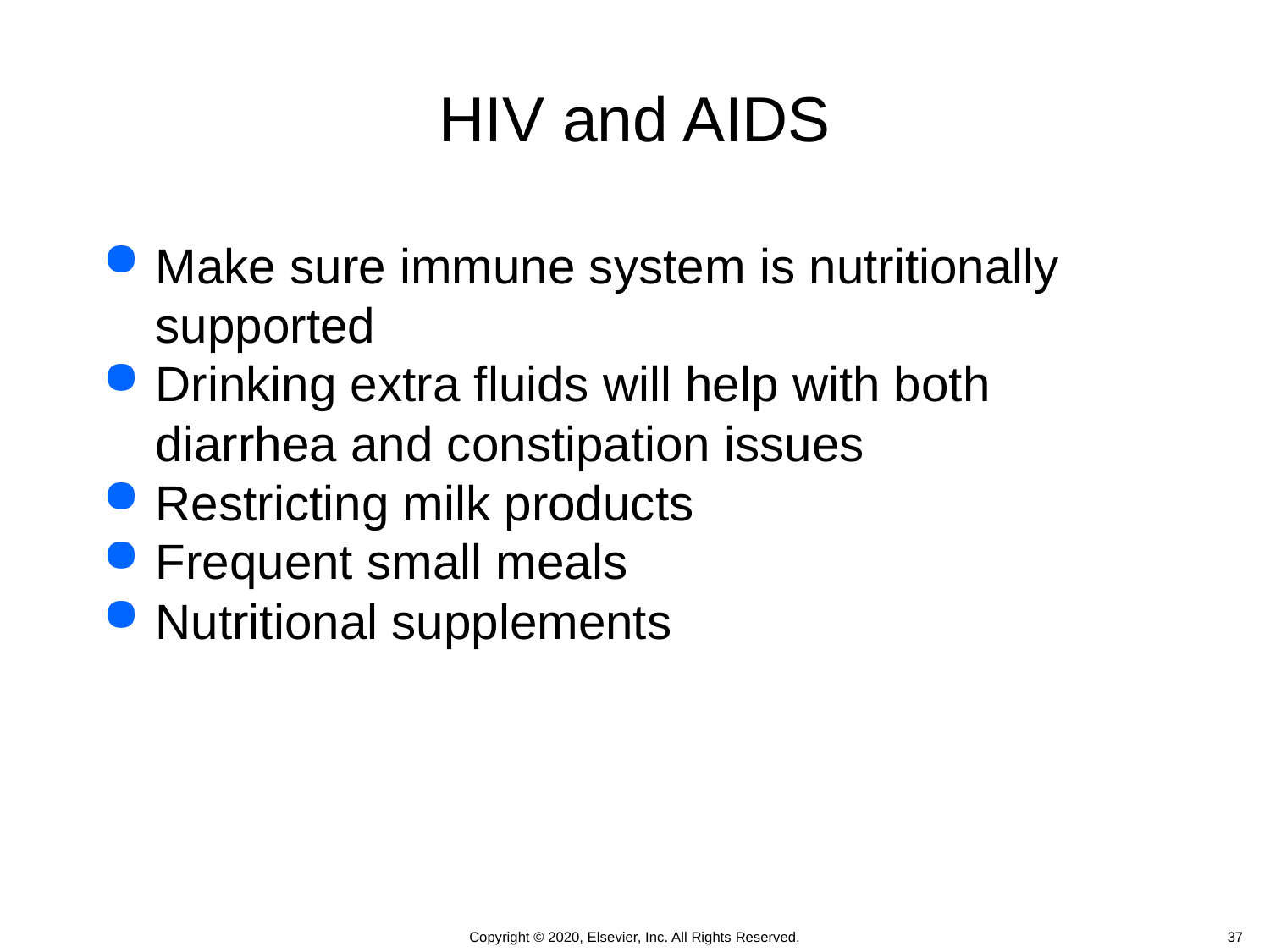

# HIV and AIDS
Make sure immune system is nutritionally supported
Drinking extra fluids will help with both diarrhea and constipation issues
Restricting milk products
Frequent small meals
Nutritional supplements
 37